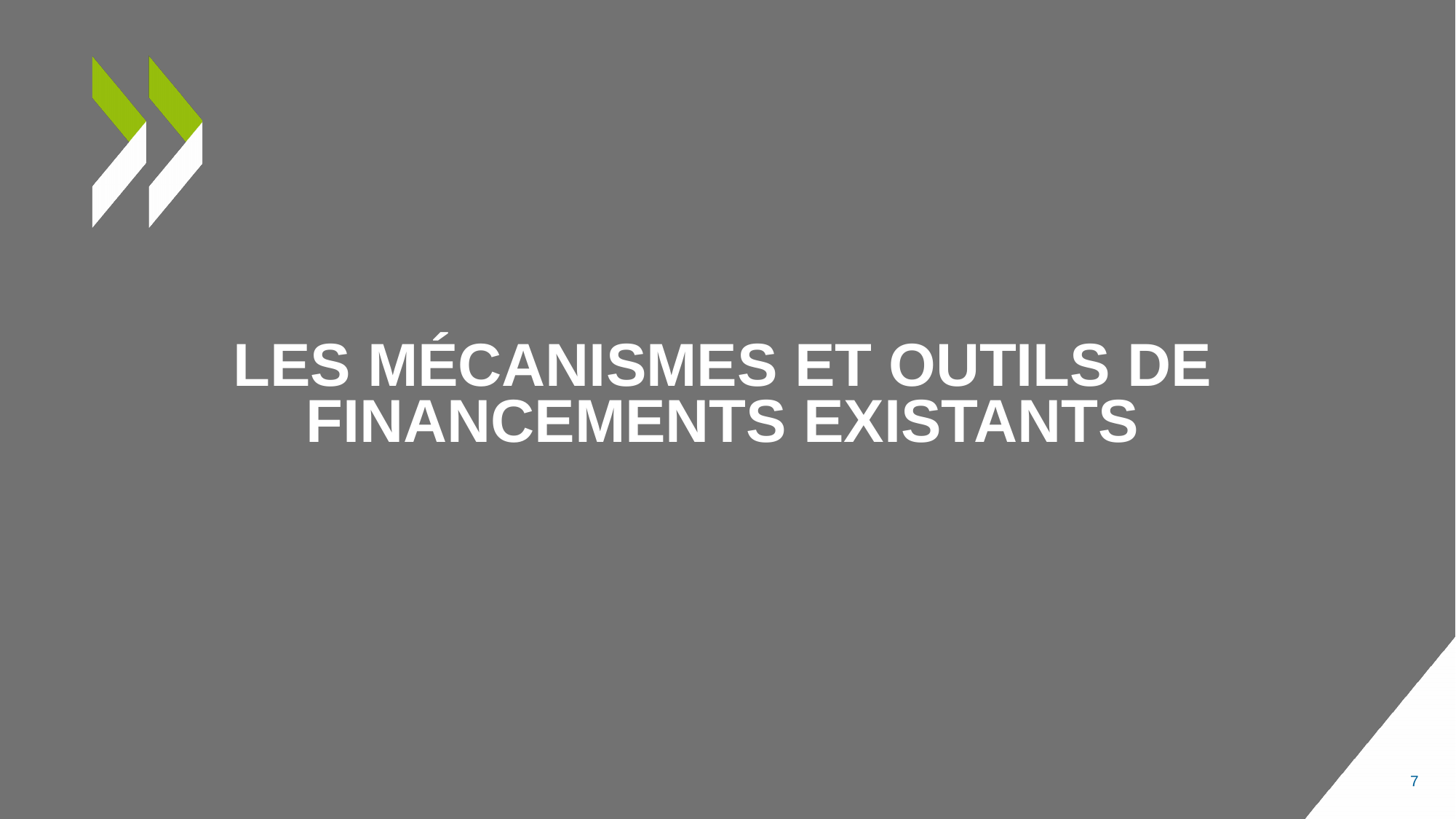

# Les mécanismes et outils de financements existants
7